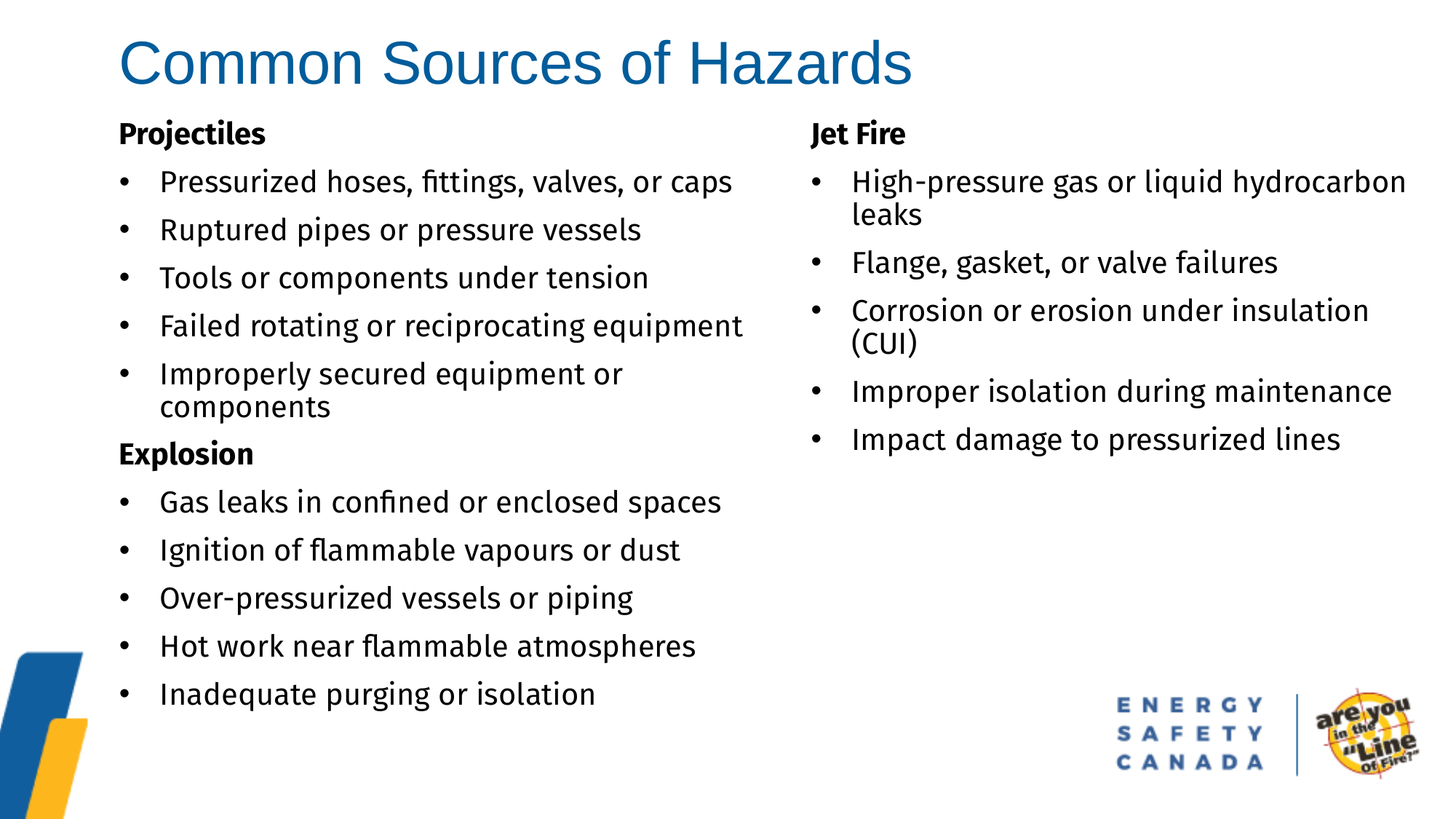

Common Sources of Hazards
Projectiles
Pressurized hoses, fittings, valves, or caps
Ruptured pipes or pressure vessels
Tools or components under tension
Failed rotating or reciprocating equipment
Improperly secured equipment or components
Explosion
Gas leaks in confined or enclosed spaces
Ignition of flammable vapours or dust
Over-pressurized vessels or piping
Hot work near flammable atmospheres
Inadequate purging or isolation
Jet Fire
High-pressure gas or liquid hydrocarbon leaks
Flange, gasket, or valve failures
Corrosion or erosion under insulation (CUI)
Improper isolation during maintenance
Impact damage to pressurized lines